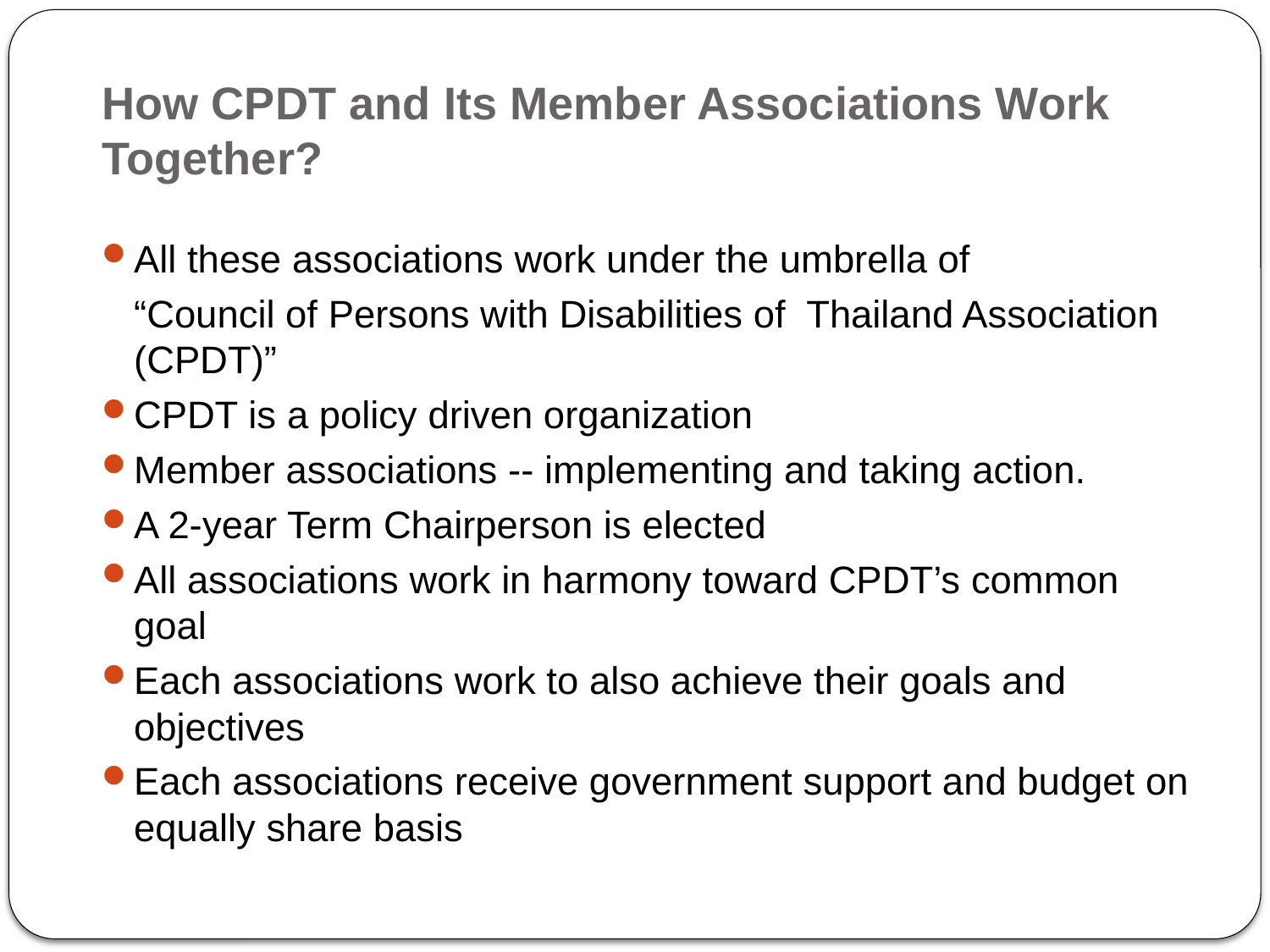

# How CPDT and Its Member Associations Work Together?
All these associations work under the umbrella of
	“Council of Persons with Disabilities of  Thailand Association (CPDT)”
CPDT is a policy driven organization
Member associations -- implementing and taking action.
A 2-year Term Chairperson is elected
All associations work in harmony toward CPDT’s common goal
Each associations work to also achieve their goals and objectives
Each associations receive government support and budget on equally share basis